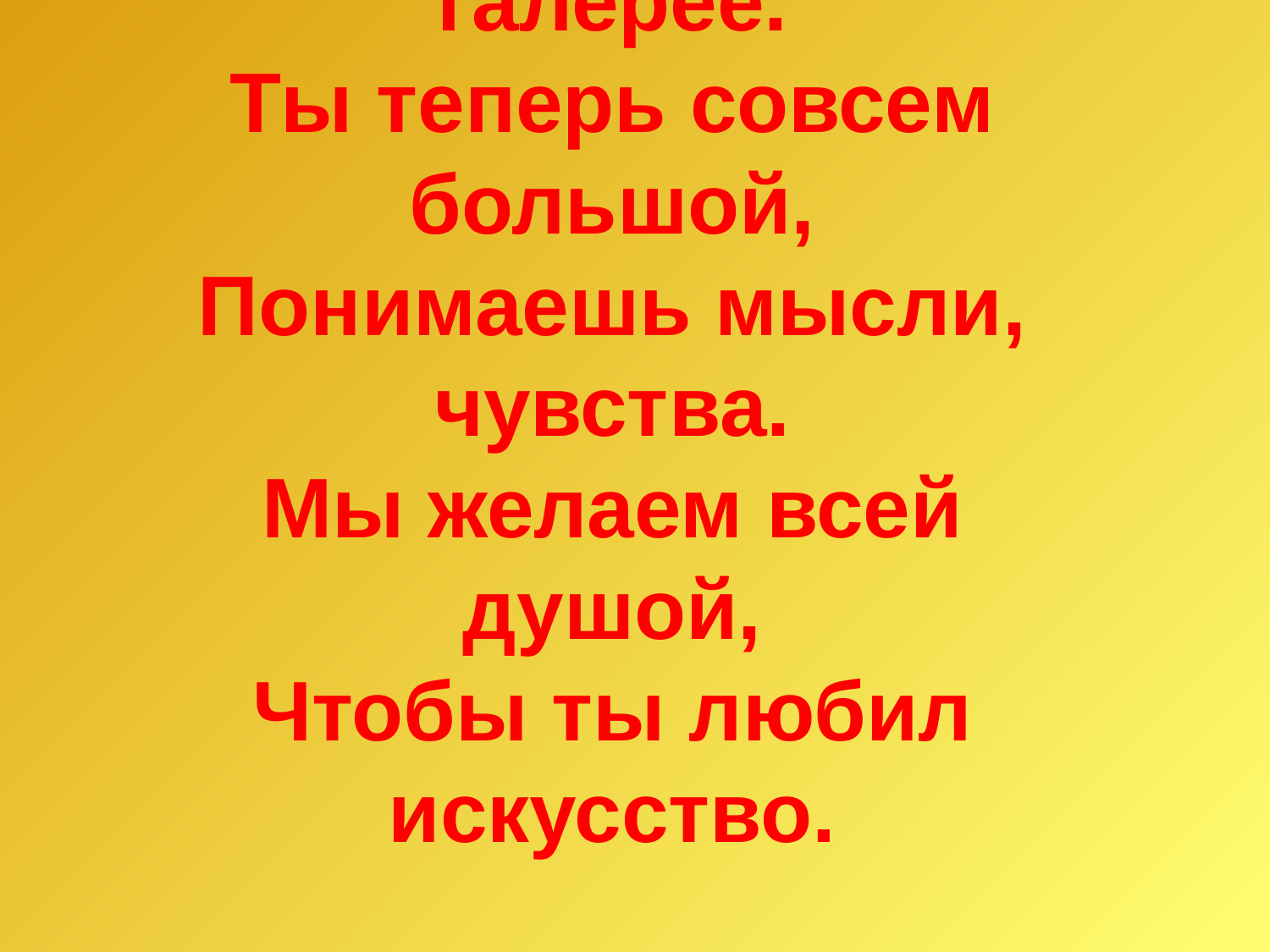

Мир волшебной красоты
Открывают нам музеи.
Побывал сегодня ты
В Третьяковской галерее.
Ты теперь совсем большой,
Понимаешь мысли, чувства.
Мы желаем всей душой,
Чтобы ты любил искусство.